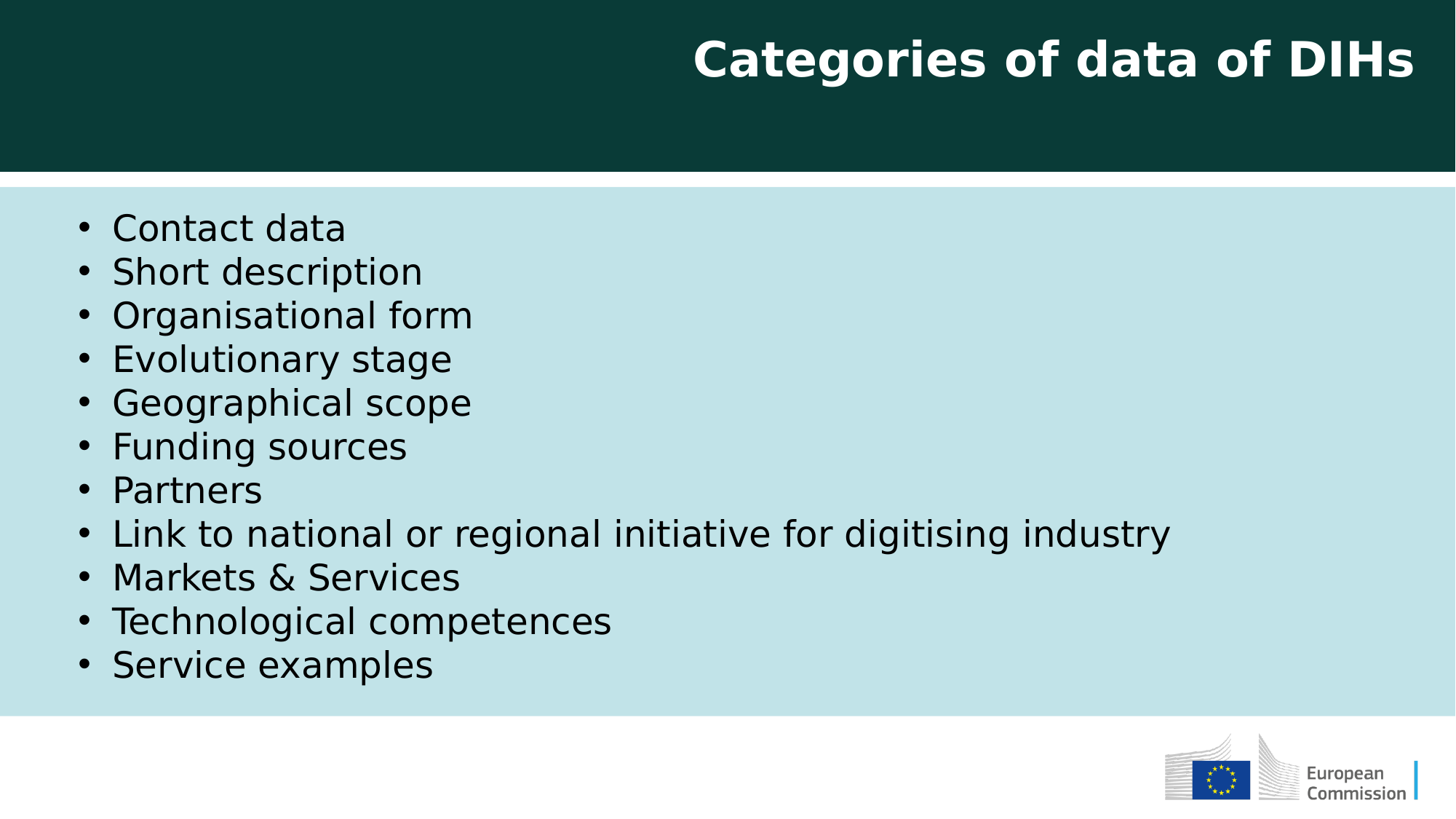

Categories of data of DIHs
Contact data
Short description
Organisational form
Evolutionary stage
Geographical scope
Funding sources
Partners
Link to national or regional initiative for digitising industry
Markets & Services
Technological competences
Service examples